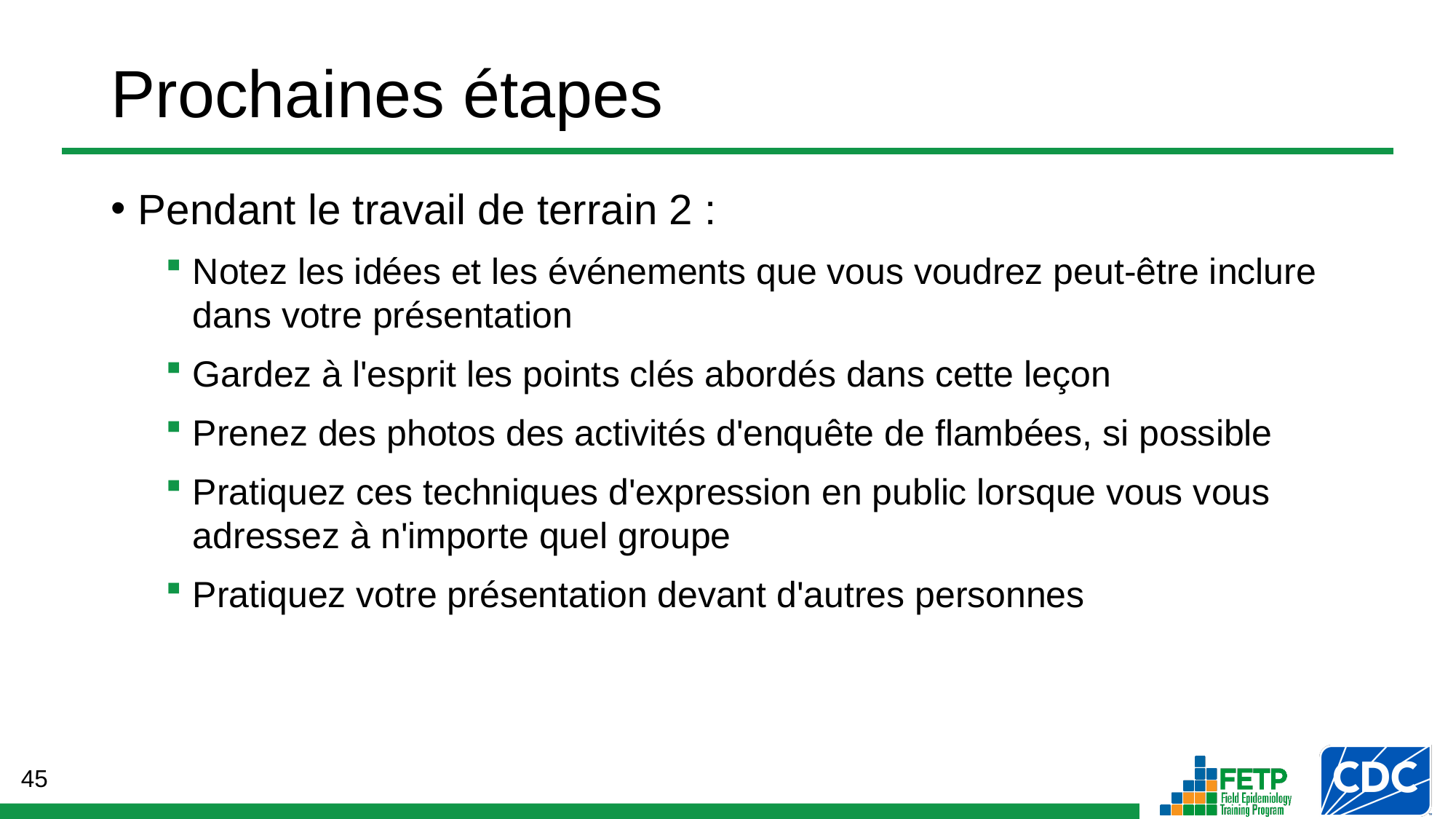

# Prochaines étapes
Pendant le travail de terrain 2 :
Notez les idées et les événements que vous voudrez peut-être inclure dans votre présentation
Gardez à l'esprit les points clés abordés dans cette leçon
Prenez des photos des activités d'enquête de flambées, si possible
Pratiquez ces techniques d'expression en public lorsque vous vous adressez à n'importe quel groupe
Pratiquez votre présentation devant d'autres personnes